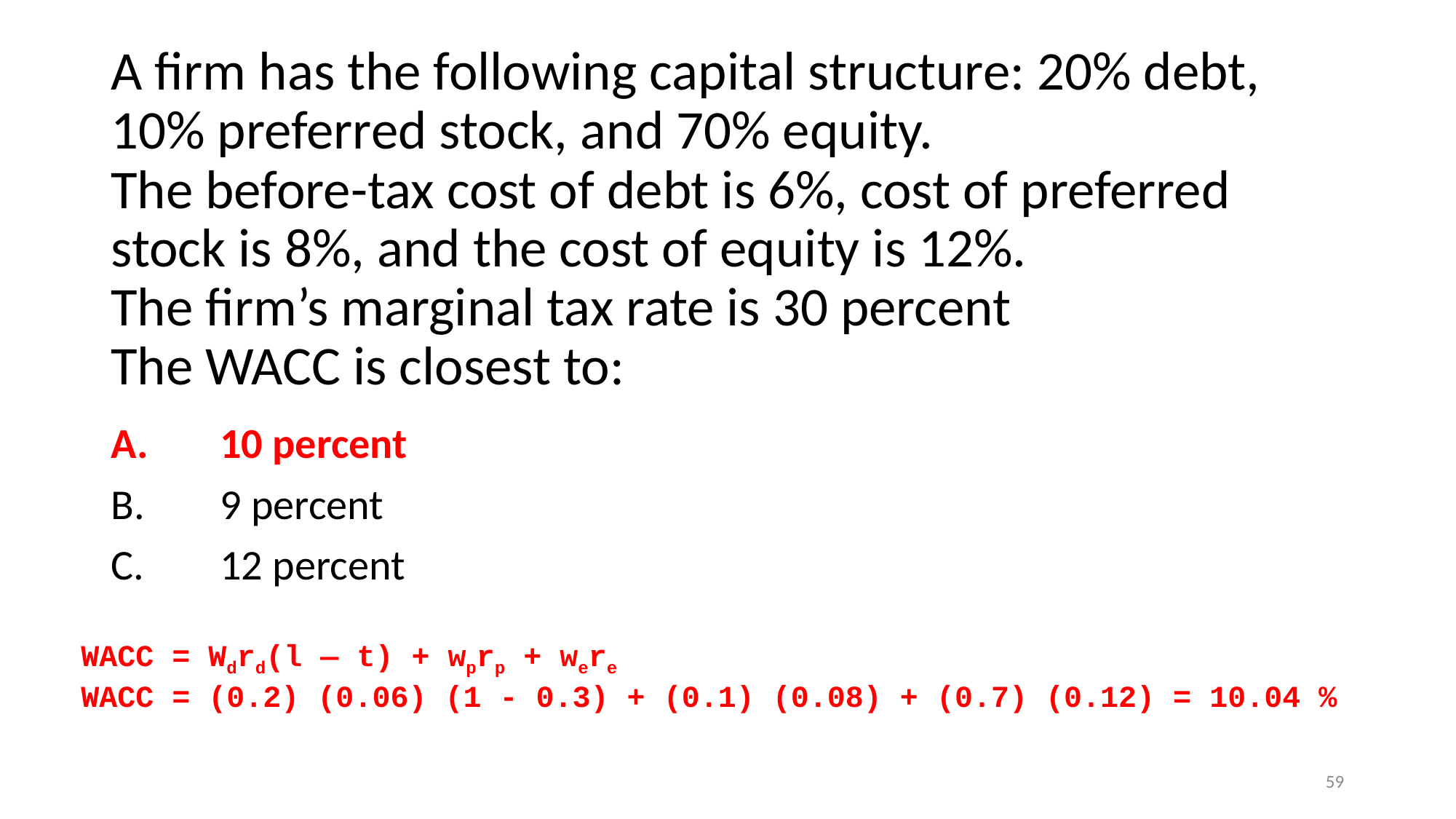

# A firm has the following capital structure: 20% debt, 10% preferred stock, and 70% equity. The before-tax cost of debt is 6%, cost of preferred stock is 8%, and the cost of equity is 12%. The firm’s marginal tax rate is 30 percent The WACC is closest to:
A.	10 percent
B.	9 percent
C.	12 percent
WACC = Wdrd(l — t) + wprp + were
WACC = (0.2) (0.06) (1 - 0.3) + (0.1) (0.08) + (0.7) (0.12) = 10.04 %
59